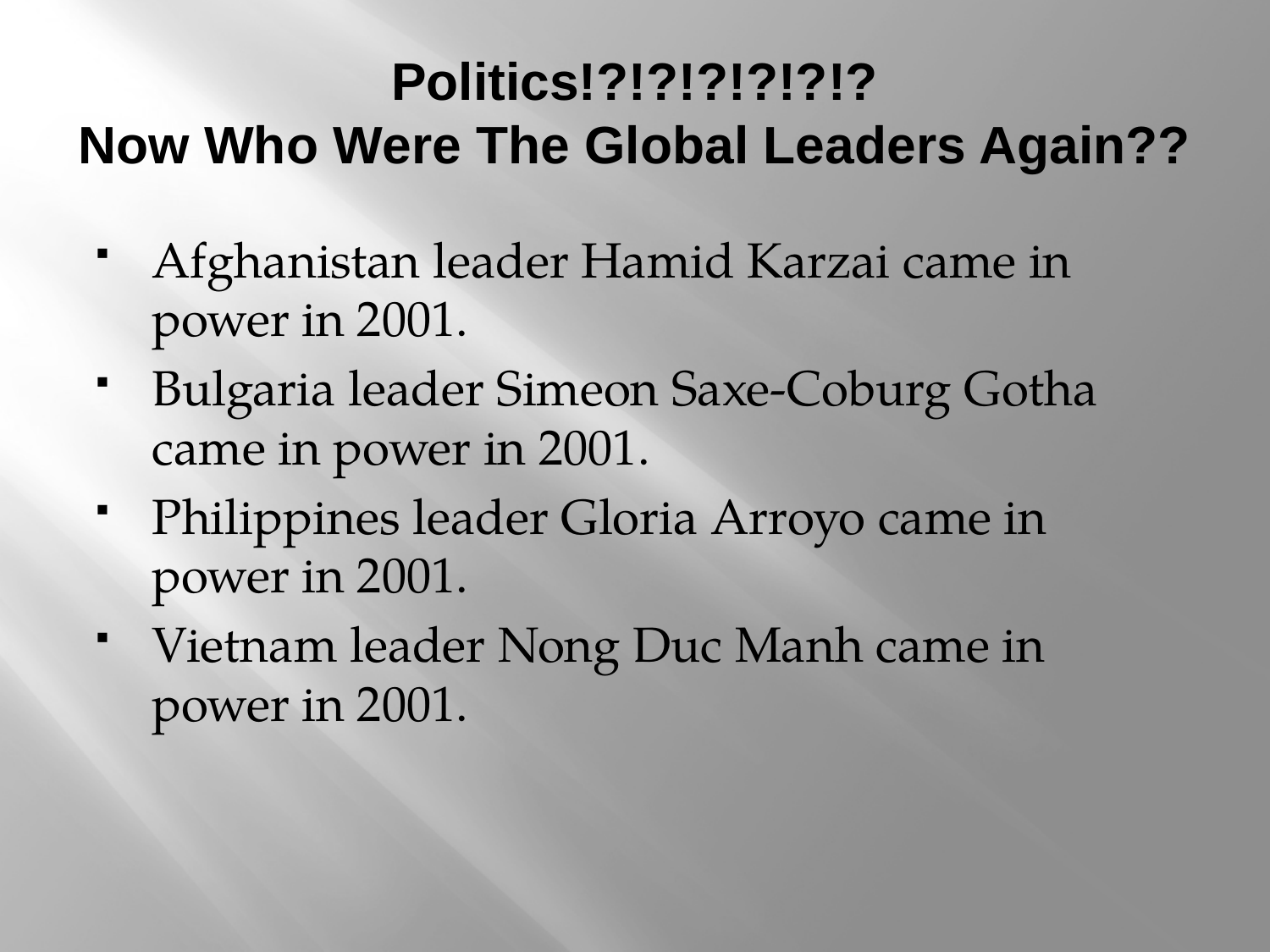

# Politics!?!?!?!?!?!? Now Who Were The Global Leaders Again??
Afghanistan leader Hamid Karzai came in power in 2001.
Bulgaria leader Simeon Saxe-Coburg Gotha came in power in 2001.
Philippines leader Gloria Arroyo came in power in 2001.
Vietnam leader Nong Duc Manh came in power in 2001.